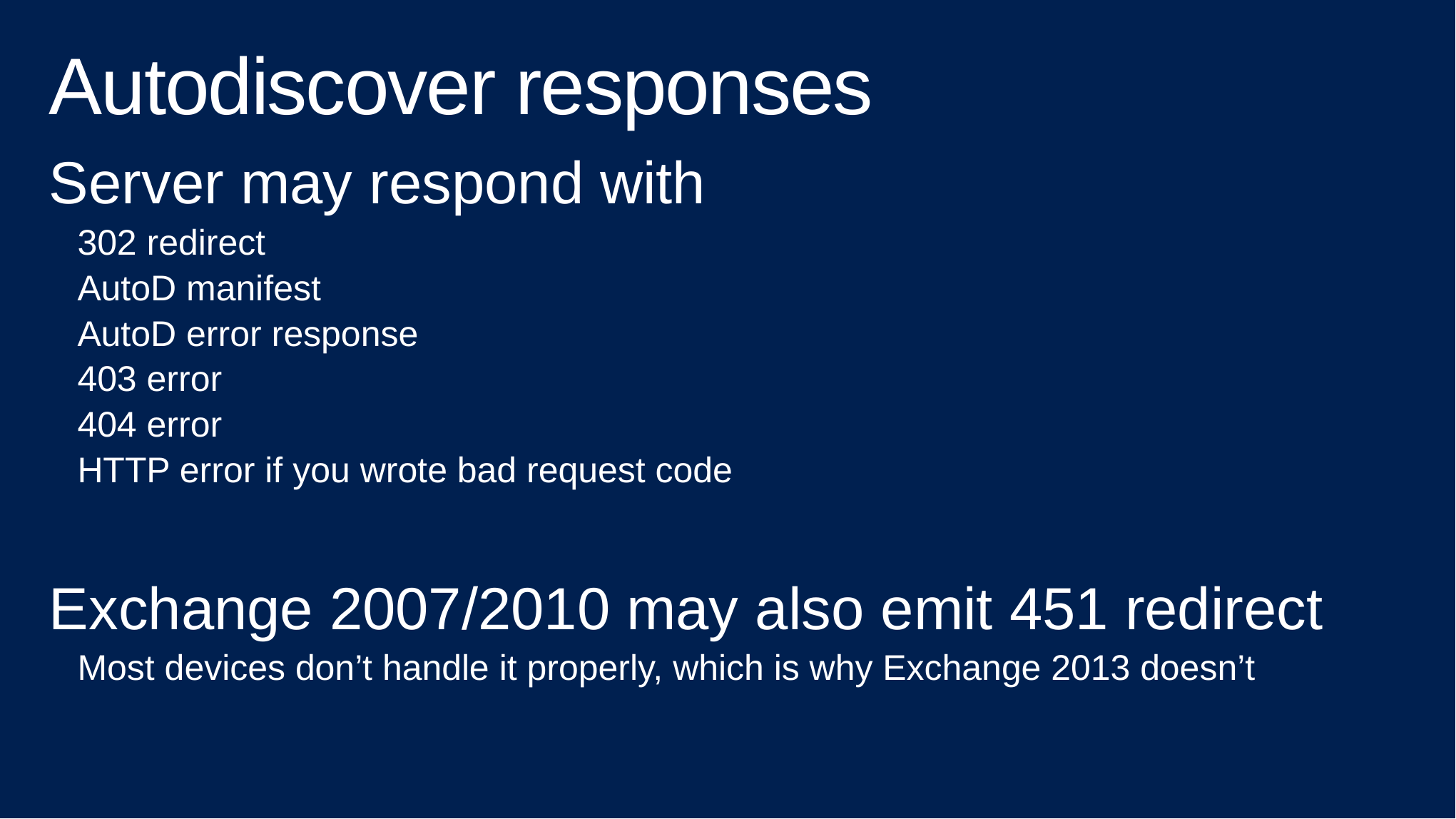

# Autodiscover responses
Server may respond with
302 redirect
AutoD manifest
AutoD error response
403 error
404 error
HTTP error if you wrote bad request code

Exchange 2007/2010 may also emit 451 redirect
Most devices don’t handle it properly, which is why Exchange 2013 doesn’t